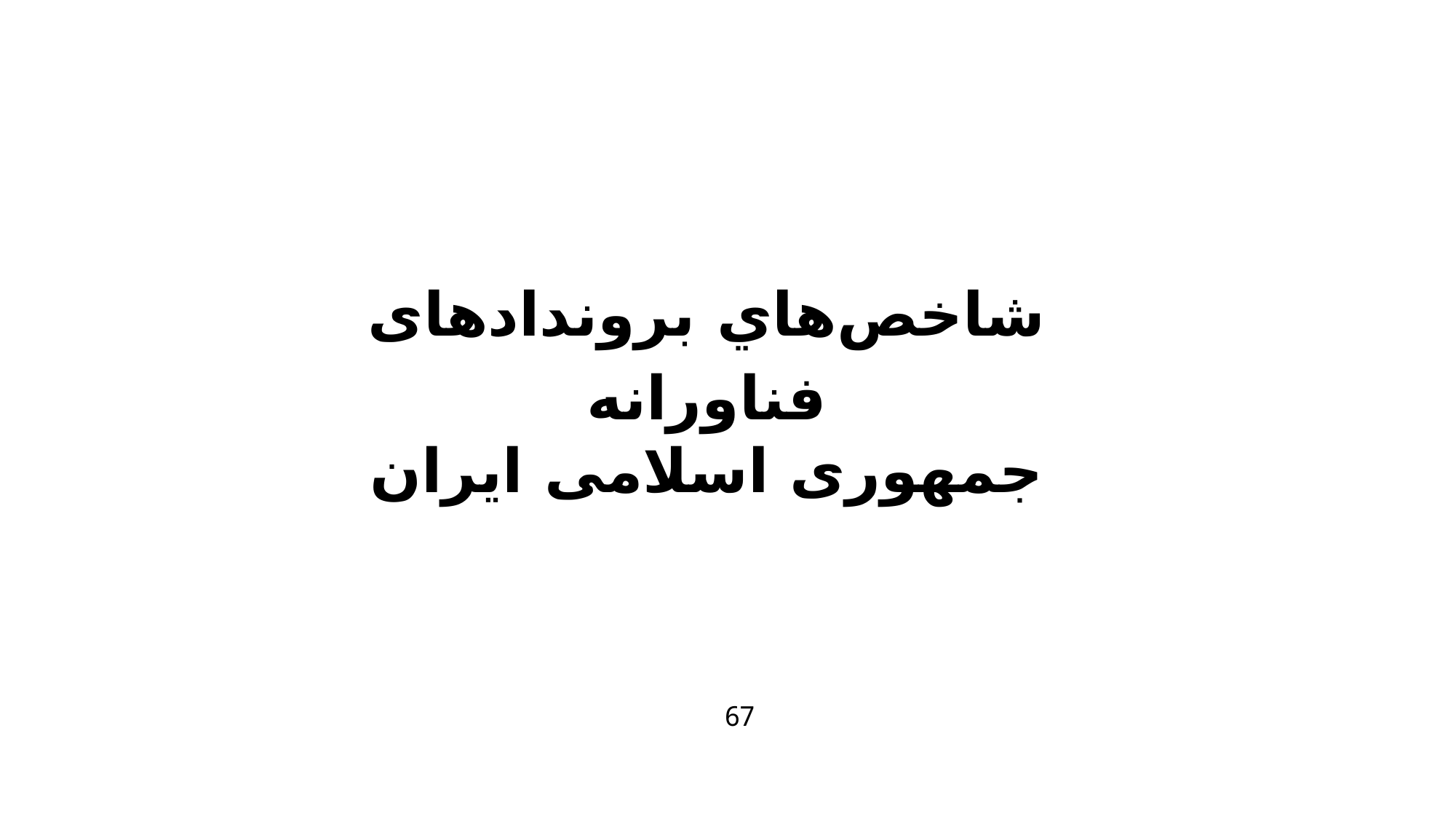

شاخص‌هاي بروندادهای فناورانه
جمهوری اسلامی ایران
67